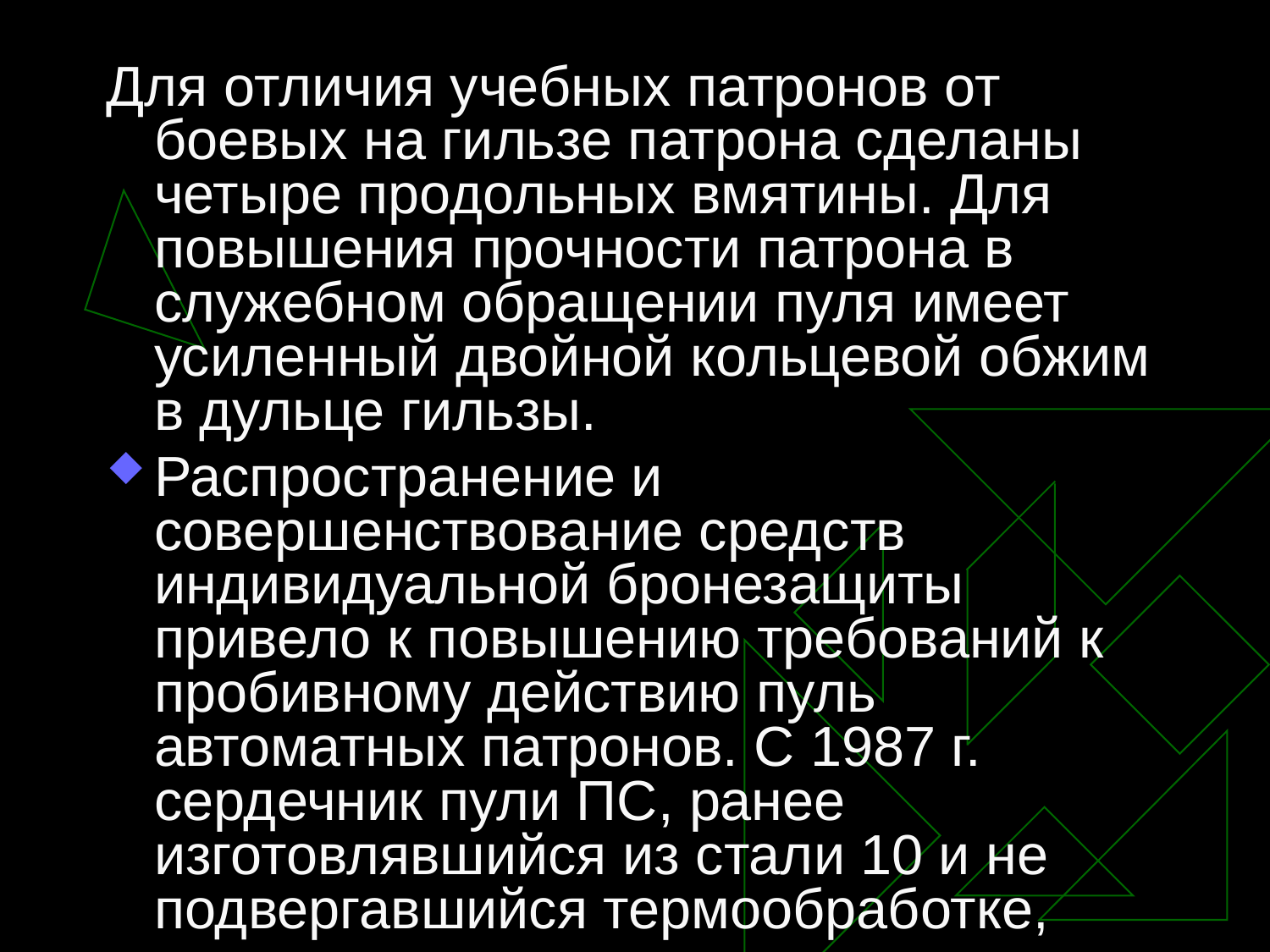

Для отличия учебных патронов от боевых на гильзе патрона сделаны четыре продольных вмятины. Для повышения прочности патрона в служебном обращении пуля имеет усиленный двойной кольцевой обжим в дульце гильзы.
Распространение и совершенствование средств индивидуальной бронезащиты привело к повышению требований к пробивному действию пуль автоматных патронов. С 1987 г. сердечник пули ПС, ранее изготовлявшийся из стали 10 и не подвергавшийся термообработке,